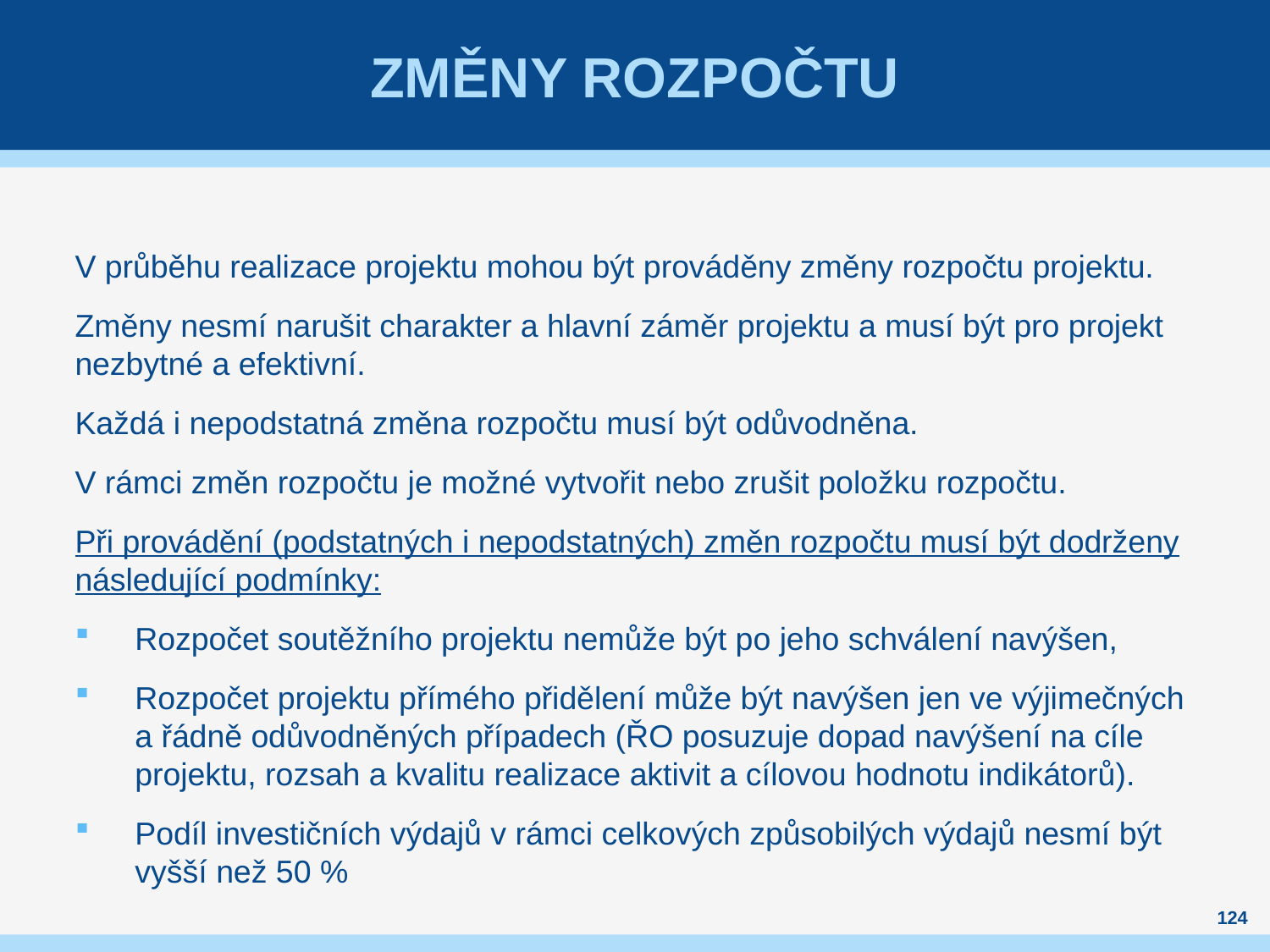

# Změny rozpočtu
V průběhu realizace projektu mohou být prováděny změny rozpočtu projektu.
Změny nesmí narušit charakter a hlavní záměr projektu a musí být pro projekt nezbytné a efektivní.
Každá i nepodstatná změna rozpočtu musí být odůvodněna.
V rámci změn rozpočtu je možné vytvořit nebo zrušit položku rozpočtu.
Při provádění (podstatných i nepodstatných) změn rozpočtu musí být dodrženy následující podmínky:
Rozpočet soutěžního projektu nemůže být po jeho schválení navýšen,
Rozpočet projektu přímého přidělení může být navýšen jen ve výjimečných a řádně odůvodněných případech (ŘO posuzuje dopad navýšení na cíle projektu, rozsah a kvalitu realizace aktivit a cílovou hodnotu indikátorů).
Podíl investičních výdajů v rámci celkových způsobilých výdajů nesmí být vyšší než 50 %
124